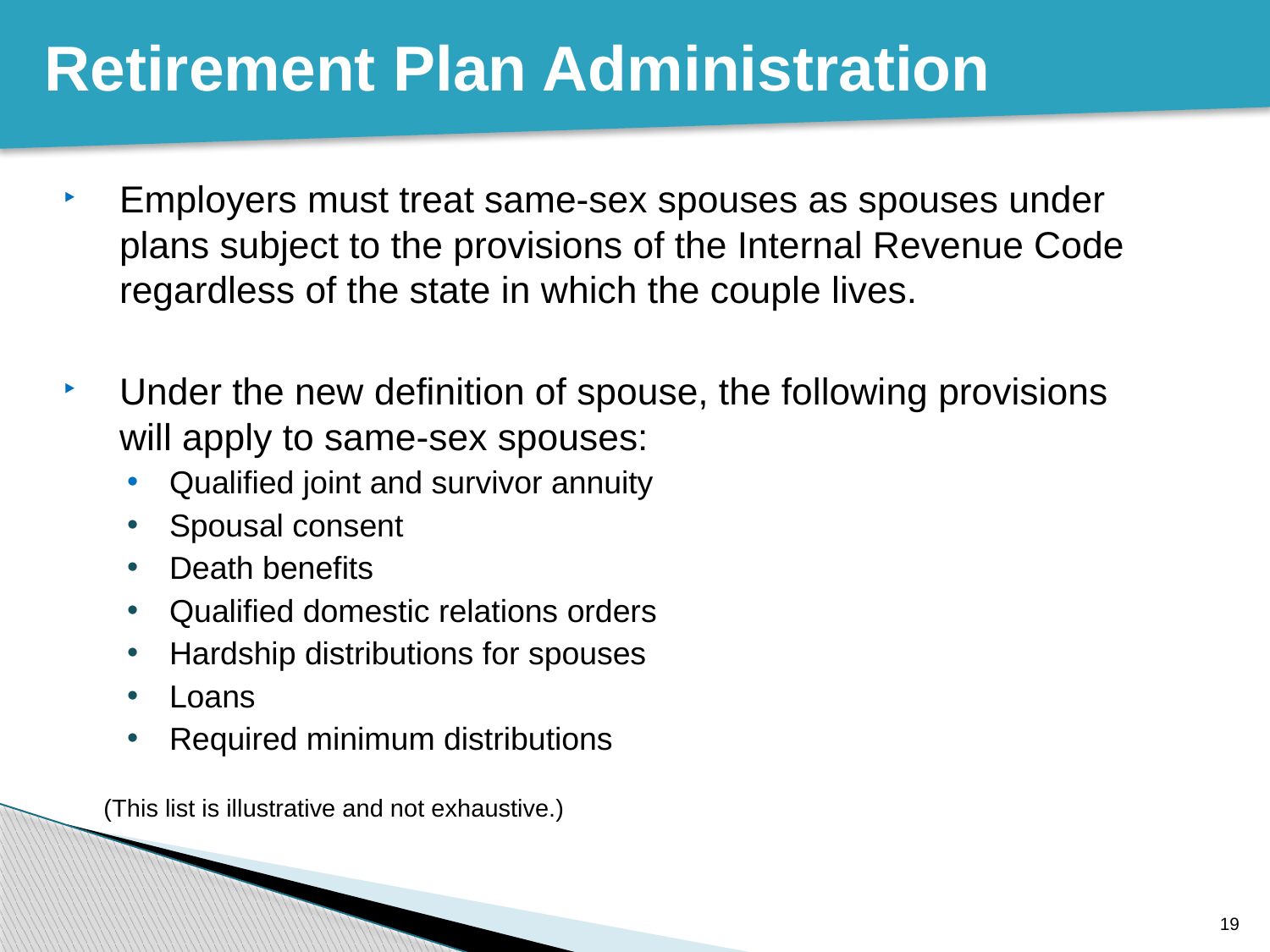

# Retirement Plan Administration
Employers must treat same-sex spouses as spouses under plans subject to the provisions of the Internal Revenue Code regardless of the state in which the couple lives.

Under the new definition of spouse, the following provisions will apply to same-sex spouses:
Qualified joint and survivor annuity
Spousal consent
Death benefits
Qualified domestic relations orders
Hardship distributions for spouses
Loans
Required minimum distributions

      (This list is illustrative and not exhaustive.)
19